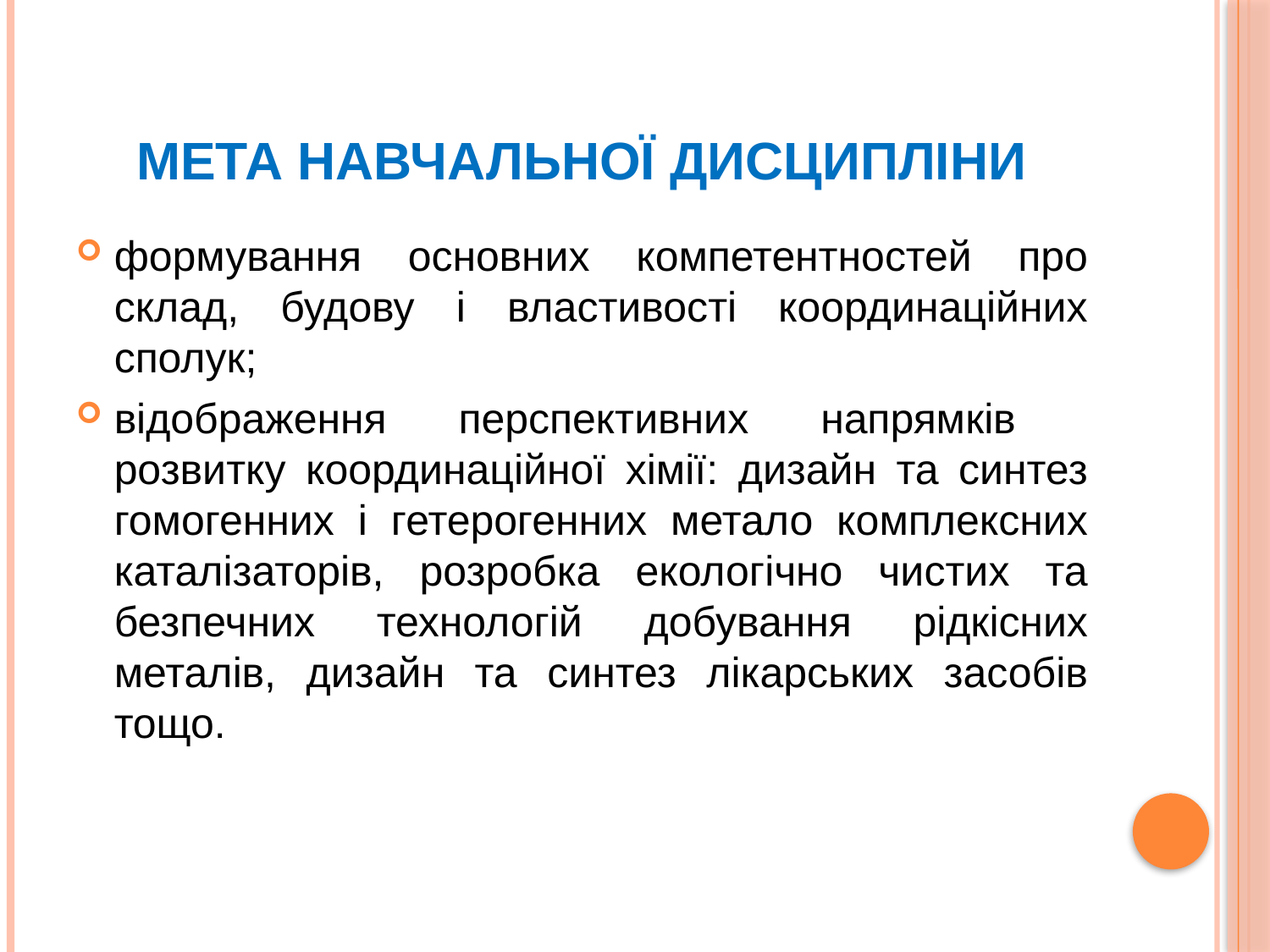

# Мета навчальної дисципліни
формування основних компетентностей про склад, будову і властивості координаційних сполук;
відображення перспективних напрямків  розвитку координаційної хімії: дизайн та синтез гомогенних і гетерогенних метало комплексних каталізаторів, розробка екологічно чистих та безпечних технологій добування рідкісних металів, дизайн та синтез лікарських засобів тощо.